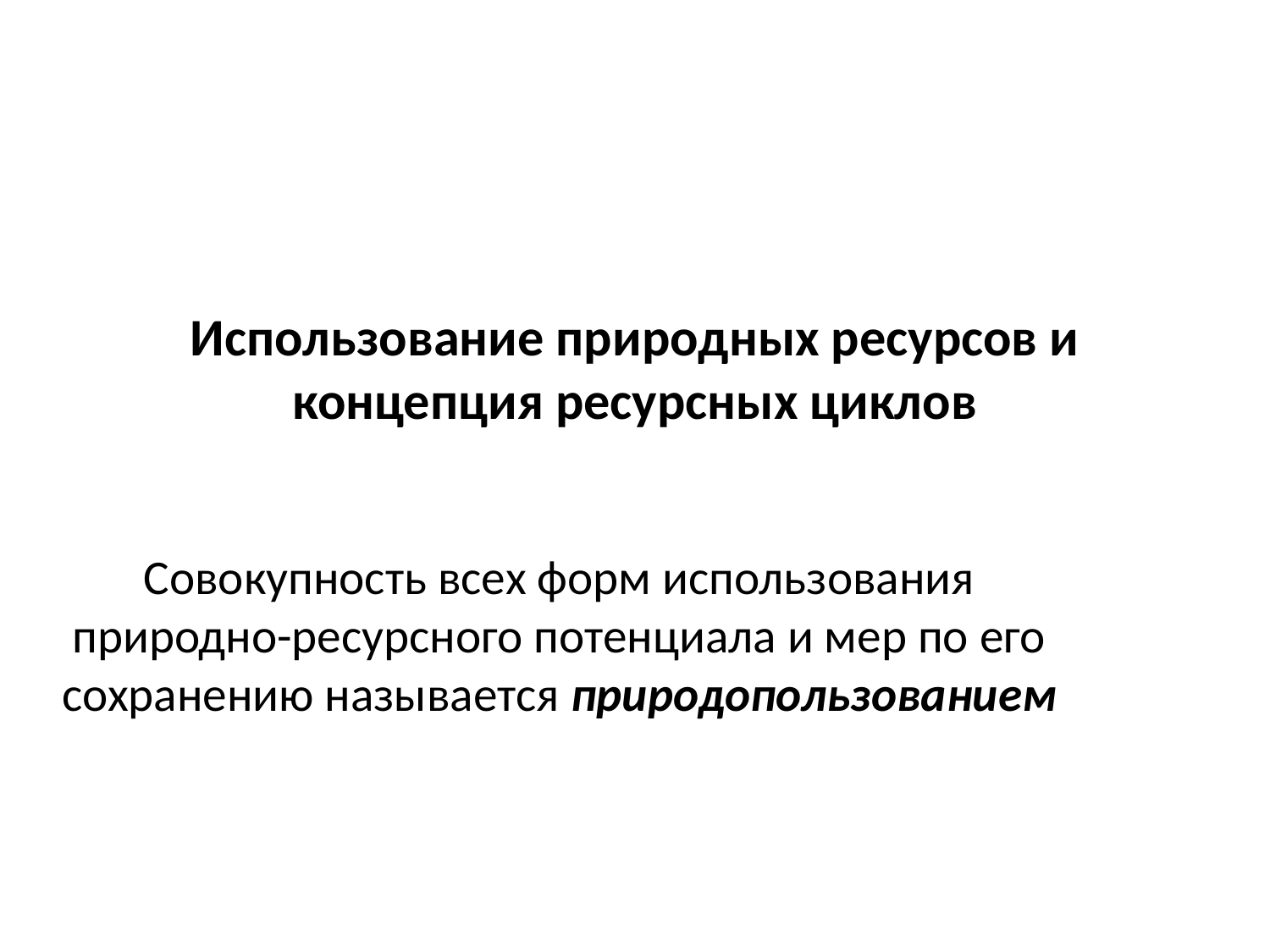

# Использование природных ресурсов и концепция ресурсных циклов
Совокупность всех форм использования природно-ресурсного потенциала и мер по его сохранению называется природопользованием